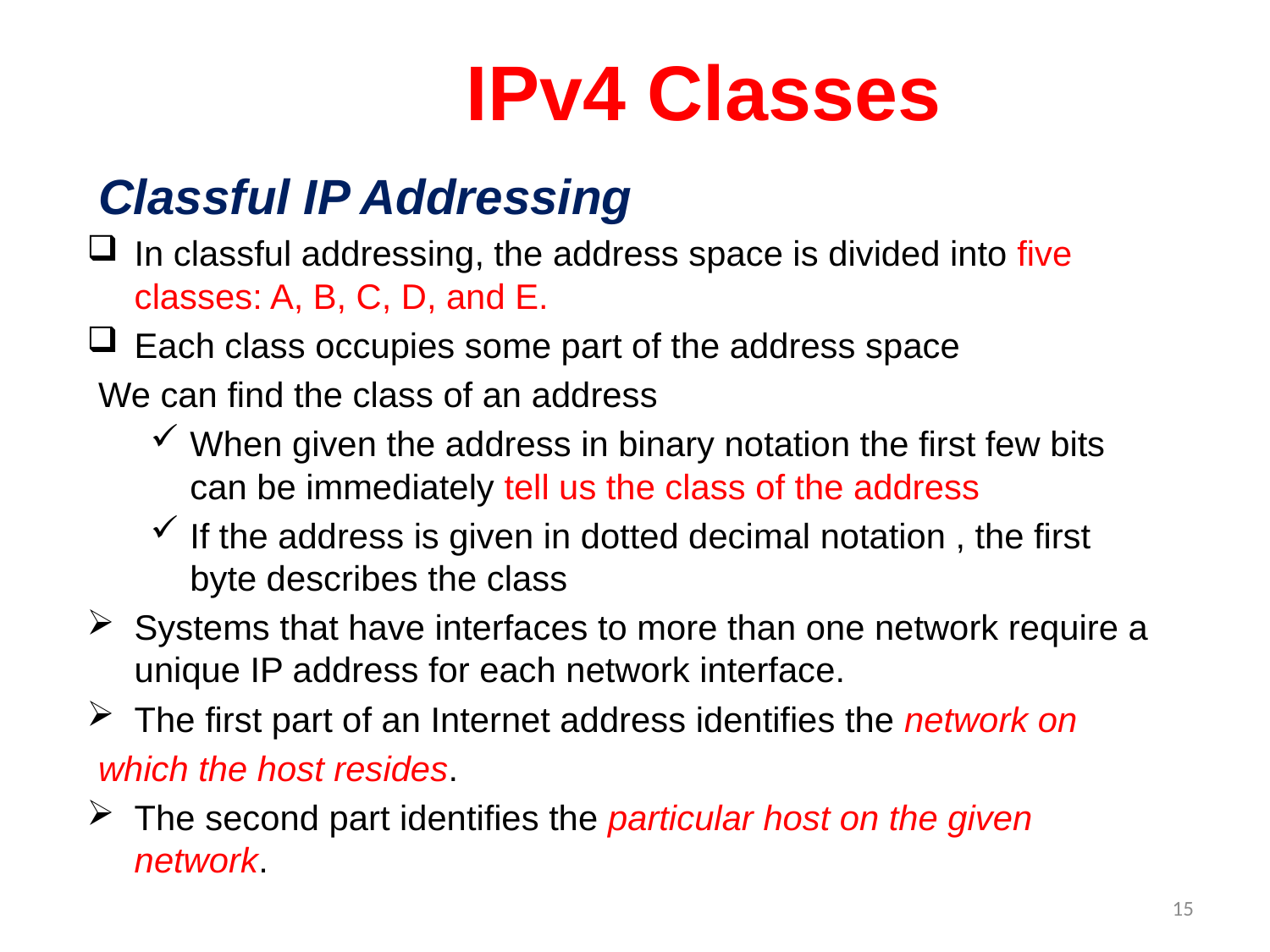

# IPv4 Classes
Classful IP Addressing
In classful addressing, the address space is divided into five classes: A, B, C, D, and E.
Each class occupies some part of the address space
We can find the class of an address
When given the address in binary notation the first few bits can be immediately tell us the class of the address
If the address is given in dotted decimal notation , the first byte describes the class
Systems that have interfaces to more than one network require a unique IP address for each network interface.
The first part of an Internet address identifies the network on
which the host resides.
The second part identifies the particular host on the given network.
15